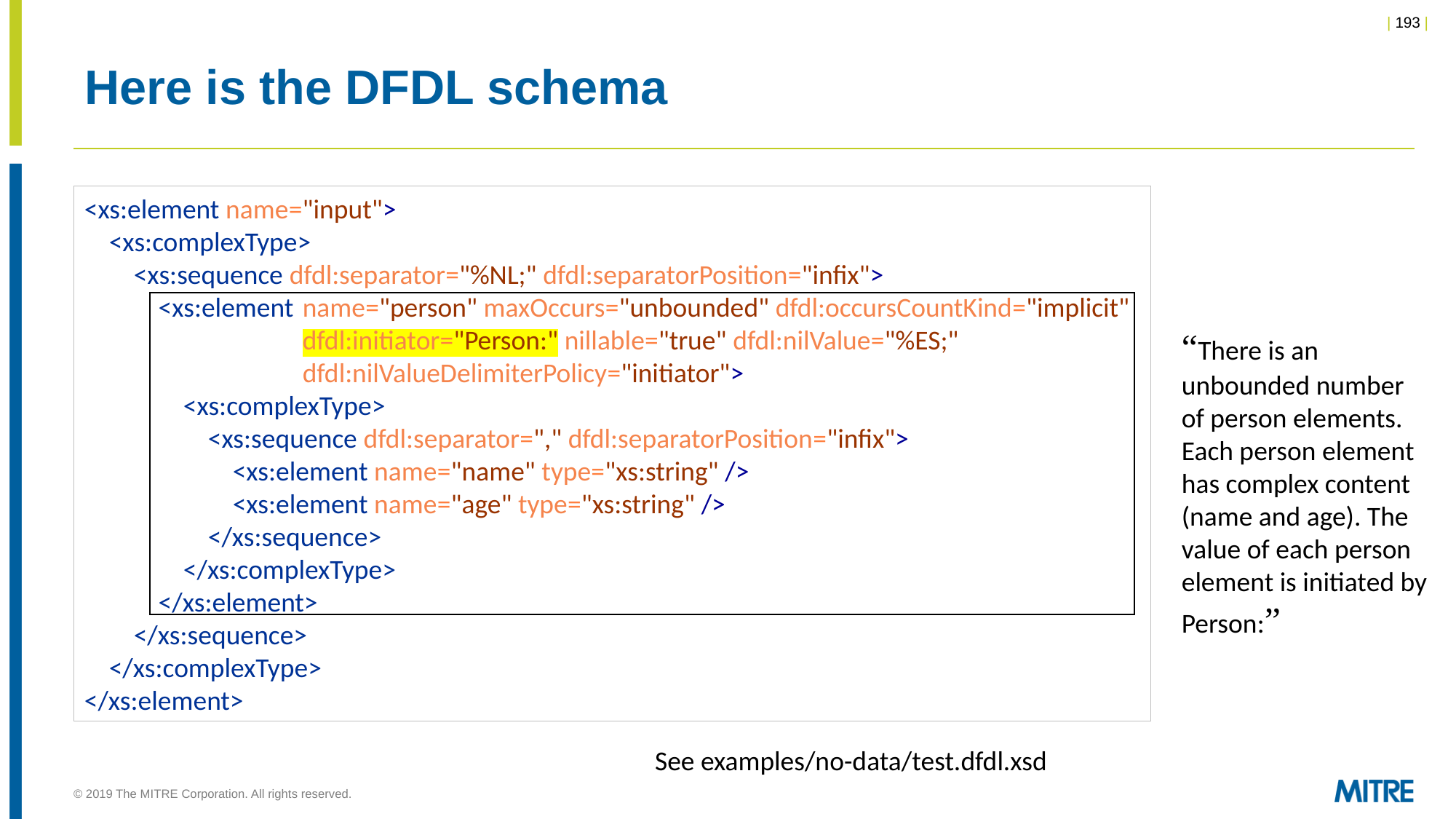

# Here is the DFDL schema
<xs:element name="input">
    <xs:complexType>
        <xs:sequence dfdl:separator="%NL;" dfdl:separatorPosition="infix">
            <xs:element 	name="person" maxOccurs="unbounded" dfdl:occursCountKind="implicit"
                        	dfdl:initiator="Person:" nillable="true" dfdl:nilValue="%ES;"
                        	dfdl:nilValueDelimiterPolicy="initiator">
                <xs:complexType>
                    <xs:sequence dfdl:separator="," dfdl:separatorPosition="infix">
                        <xs:element name="name" type="xs:string" />
                        <xs:element name="age" type="xs:string" />
                    </xs:sequence>
                </xs:complexType>
            </xs:element>
        </xs:sequence>
    </xs:complexType>
</xs:element>

“There is an unbounded number of person elements. Each person element has complex content (name and age). The value of each person element is initiated by Person:”
See examples/no-data/test.dfdl.xsd
© 2019 The MITRE Corporation. All rights reserved.